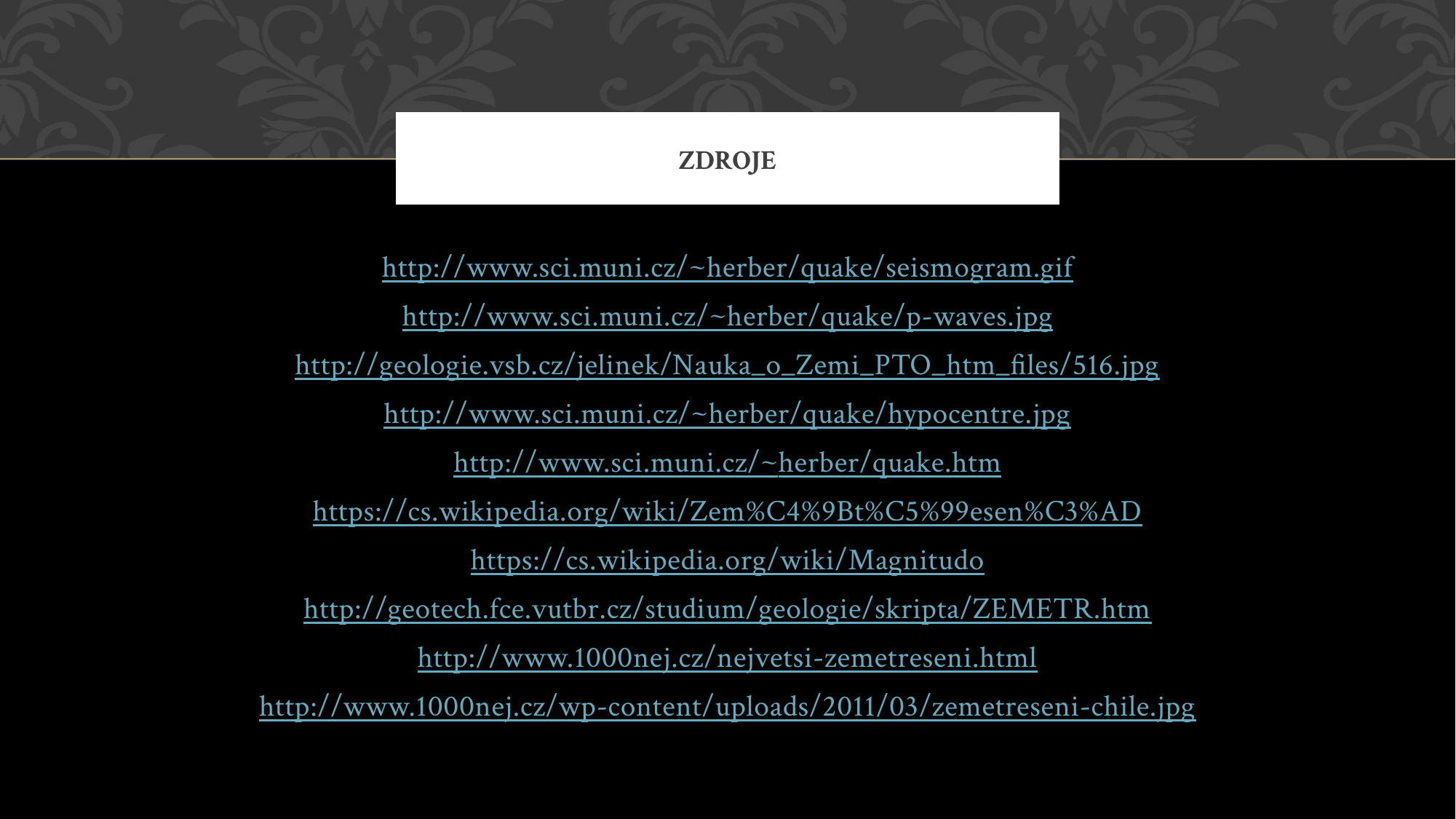

# Zdroje
http://www.sci.muni.cz/~herber/quake/seismogram.gif
http://www.sci.muni.cz/~herber/quake/p-waves.jpg
http://geologie.vsb.cz/jelinek/Nauka_o_Zemi_PTO_htm_files/516.jpg
http://www.sci.muni.cz/~herber/quake/hypocentre.jpg
http://www.sci.muni.cz/~herber/quake.htm
https://cs.wikipedia.org/wiki/Zem%C4%9Bt%C5%99esen%C3%AD
https://cs.wikipedia.org/wiki/Magnitudo
http://geotech.fce.vutbr.cz/studium/geologie/skripta/ZEMETR.htm
http://www.1000nej.cz/nejvetsi-zemetreseni.html
http://www.1000nej.cz/wp-content/uploads/2011/03/zemetreseni-chile.jpg